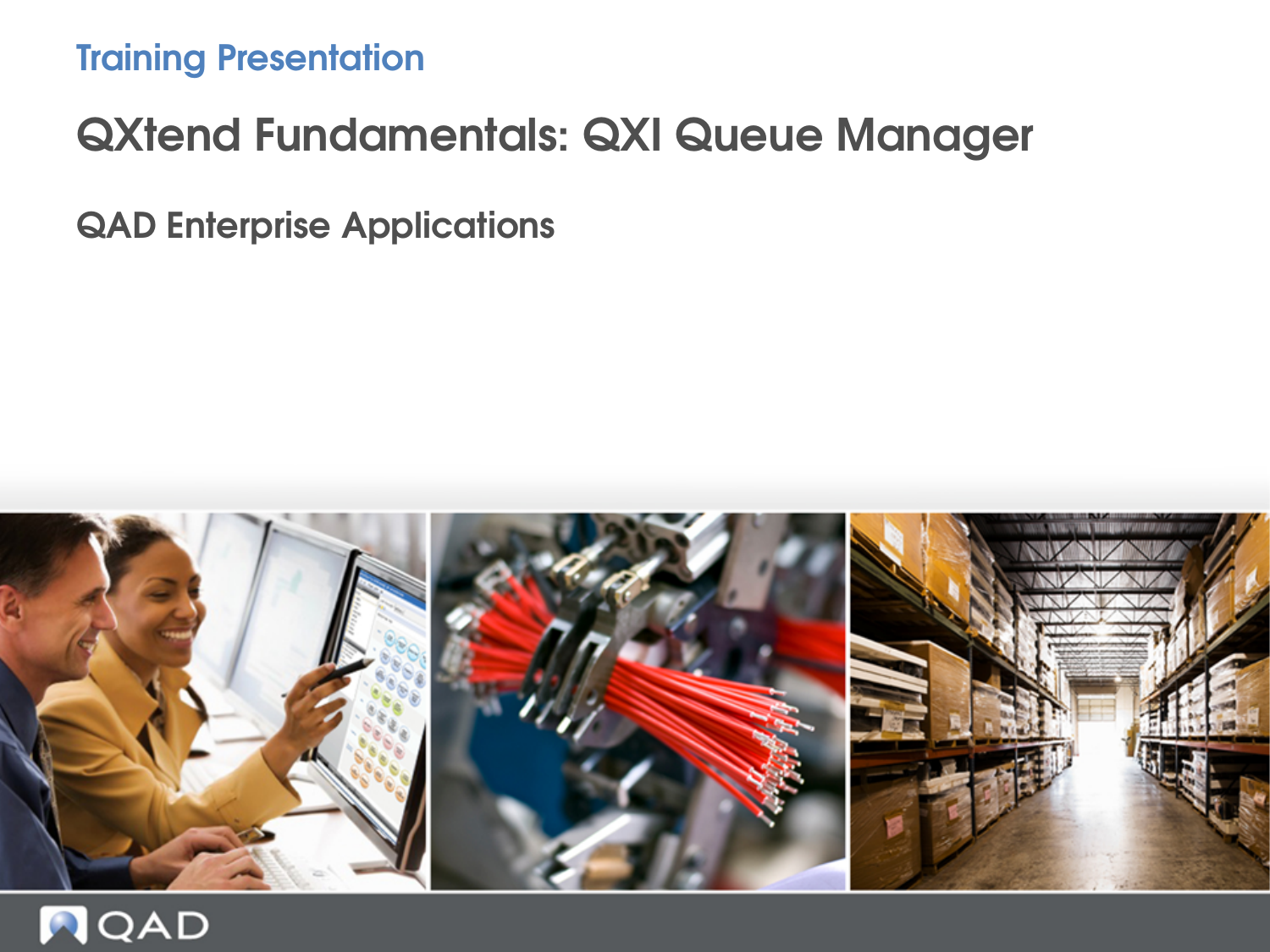

Training Presentation
# QXtend Fundamentals: QXI Queue Manager
QAD Enterprise Applications